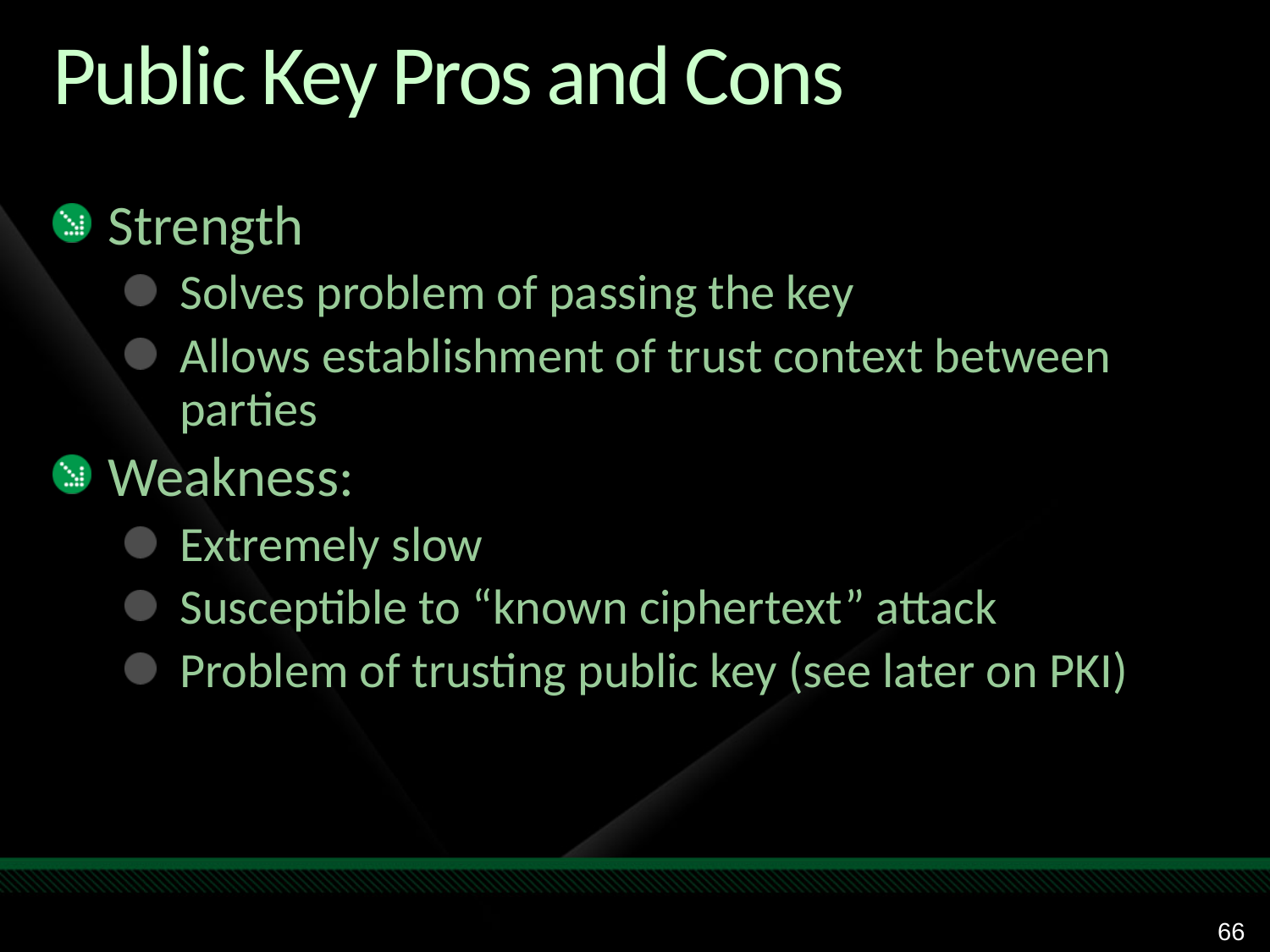

# Public Key Pros and Cons
Strength
Solves problem of passing the key
Allows establishment of trust context between parties
Weakness:
Extremely slow
Susceptible to “known ciphertext” attack
Problem of trusting public key (see later on PKI)